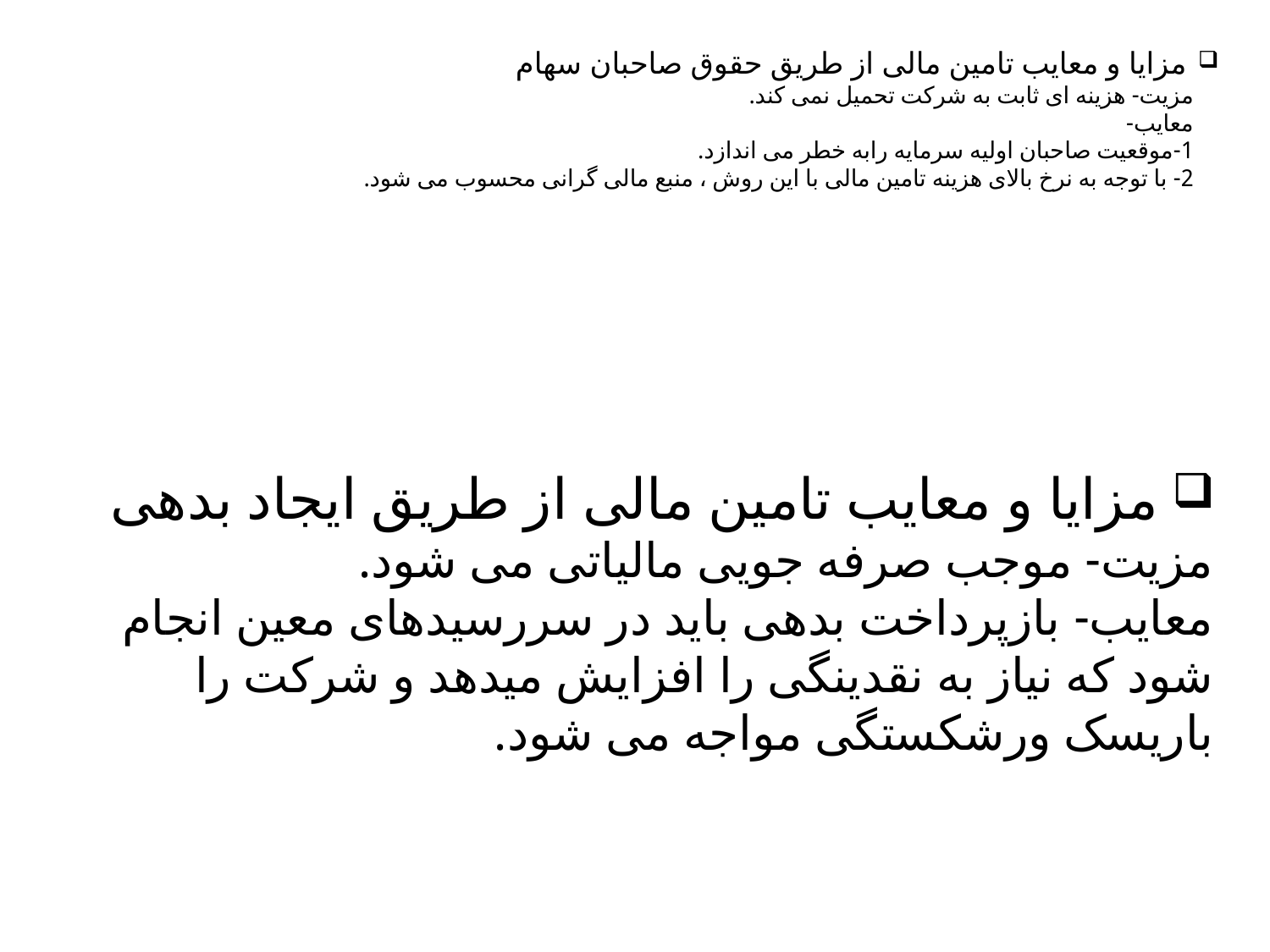

# مزایا و معایب تامین مالی از طریق حقوق صاحبان سهام مزیت- هزینه ای ثابت به شرکت تحمیل نمی کند. معایب- 1-موقعیت صاحبان اولیه سرمایه رابه خطر می اندازد. 2- با توجه به نرخ بالای هزینه تامین مالی با این روش ، منبع مالی گرانی محسوب می شود.
 مزایا و معایب تامین مالی از طریق ایجاد بدهی
مزیت- موجب صرفه جویی مالیاتی می شود.
معایب- بازپرداخت بدهی باید در سررسیدهای معین انجام شود که نیاز به نقدینگی را افزایش میدهد و شرکت را باریسک ورشکستگی مواجه می شود.